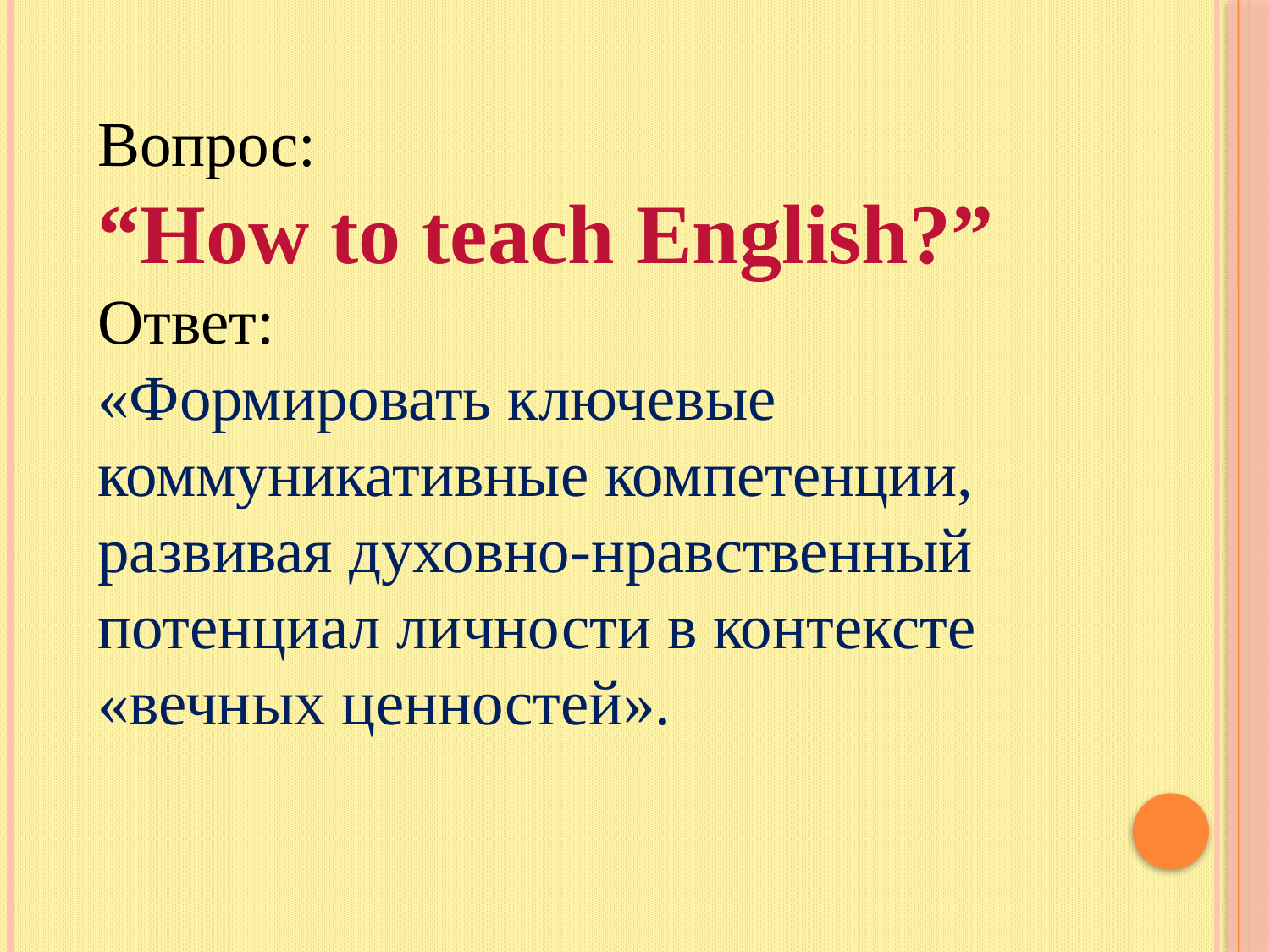

Вопрос:
“How to teach English?”
Ответ:
«Формировать ключевые коммуникативные компетенции, развивая духовно-нравственный потенциал личности в контексте «вечных ценностей».